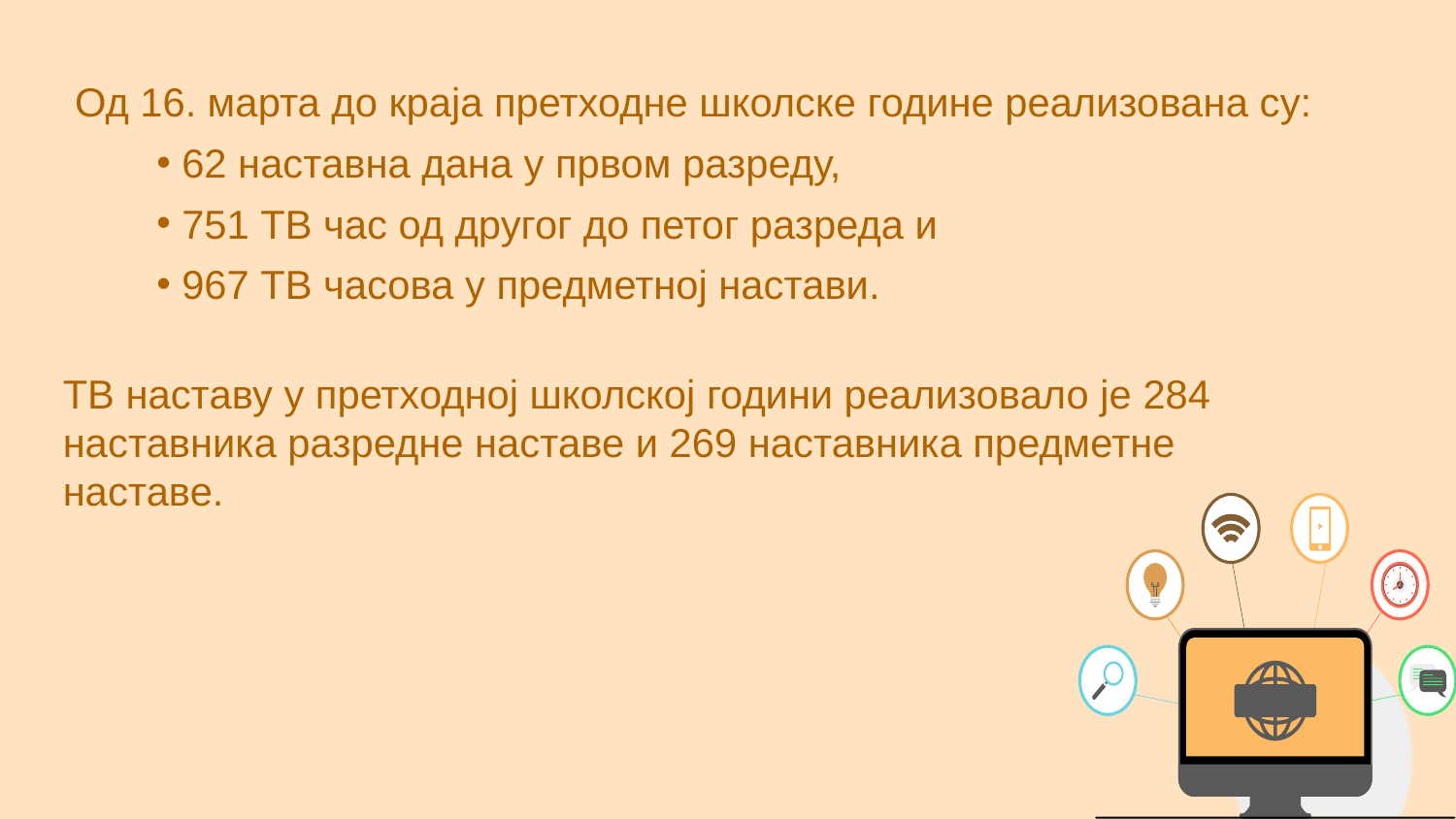

Од 16. марта до краја претходне школске године реализованa су:
 62 наставна дана у првом разреду,
 751 ТВ час од другог до петог разреда и
 967 ТВ часова у предметној настави.
ТВ наставу у претходној школској години реализовало је 284 наставника разредне наставе и 269 наставника предметне наставе.